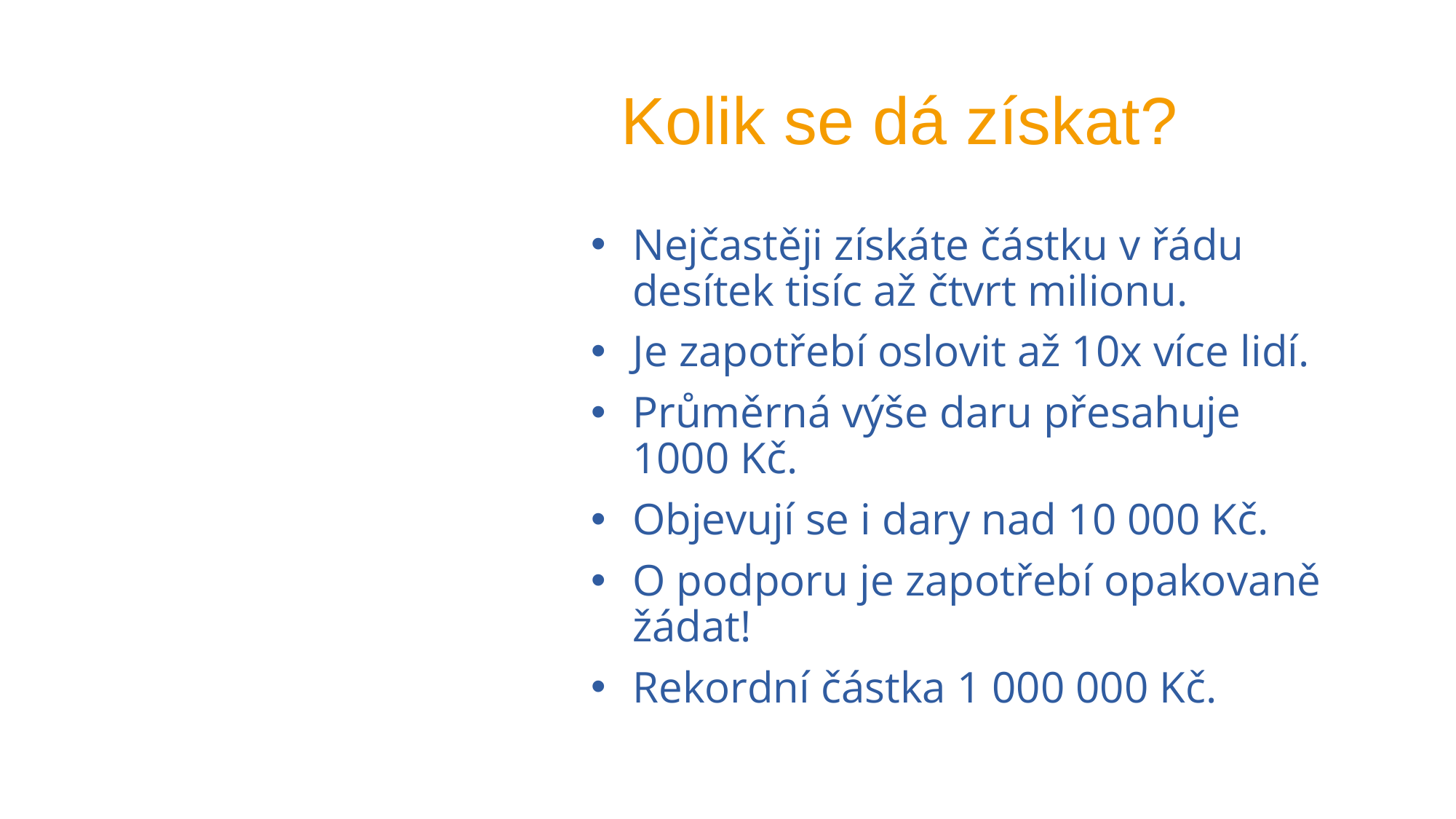

# Kolik se dá získat?

Nejčastěji získáte částku v řádu desítek tisíc až čtvrt milionu.
Je zapotřebí oslovit až 10x více lidí.
Průměrná výše daru přesahuje 1000 Kč.
Objevují se i dary nad 10 000 Kč.
O podporu je zapotřebí opakovaně žádat!
Rekordní částka 1 000 000 Kč.